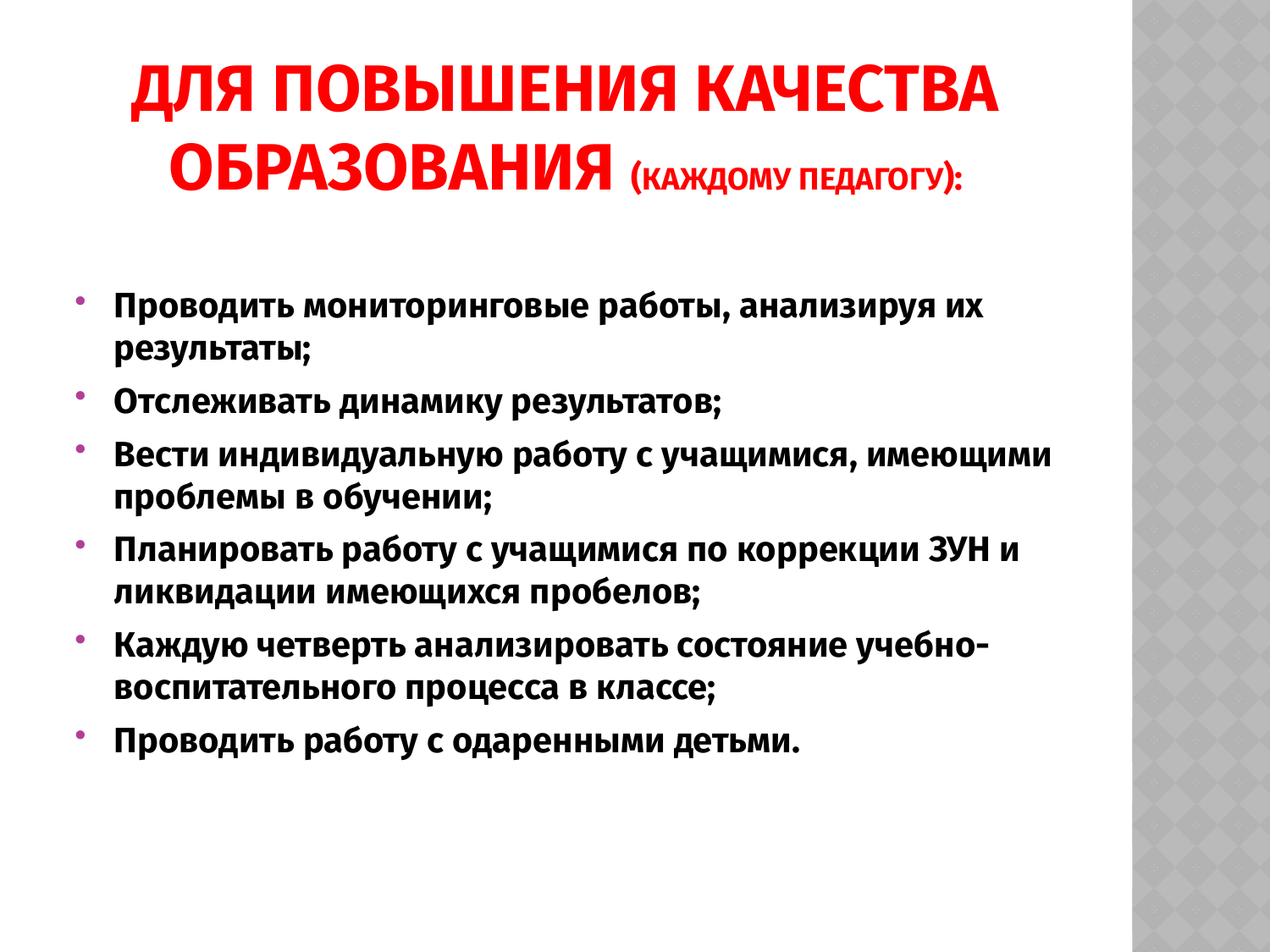

# Для повышения качества образования (каждому педагогу):

Проводить мониторинговые работы, анализируя их результаты;
Отслеживать динамику результатов;
Вести индивидуальную работу с учащимися, имеющими проблемы в обучении;
Планировать работу с учащимися по коррекции ЗУН и ликвидации имеющихся пробелов;
Каждую четверть анализировать состояние учебно-воспитательного процесса в классе;
Проводить работу с одаренными детьми.